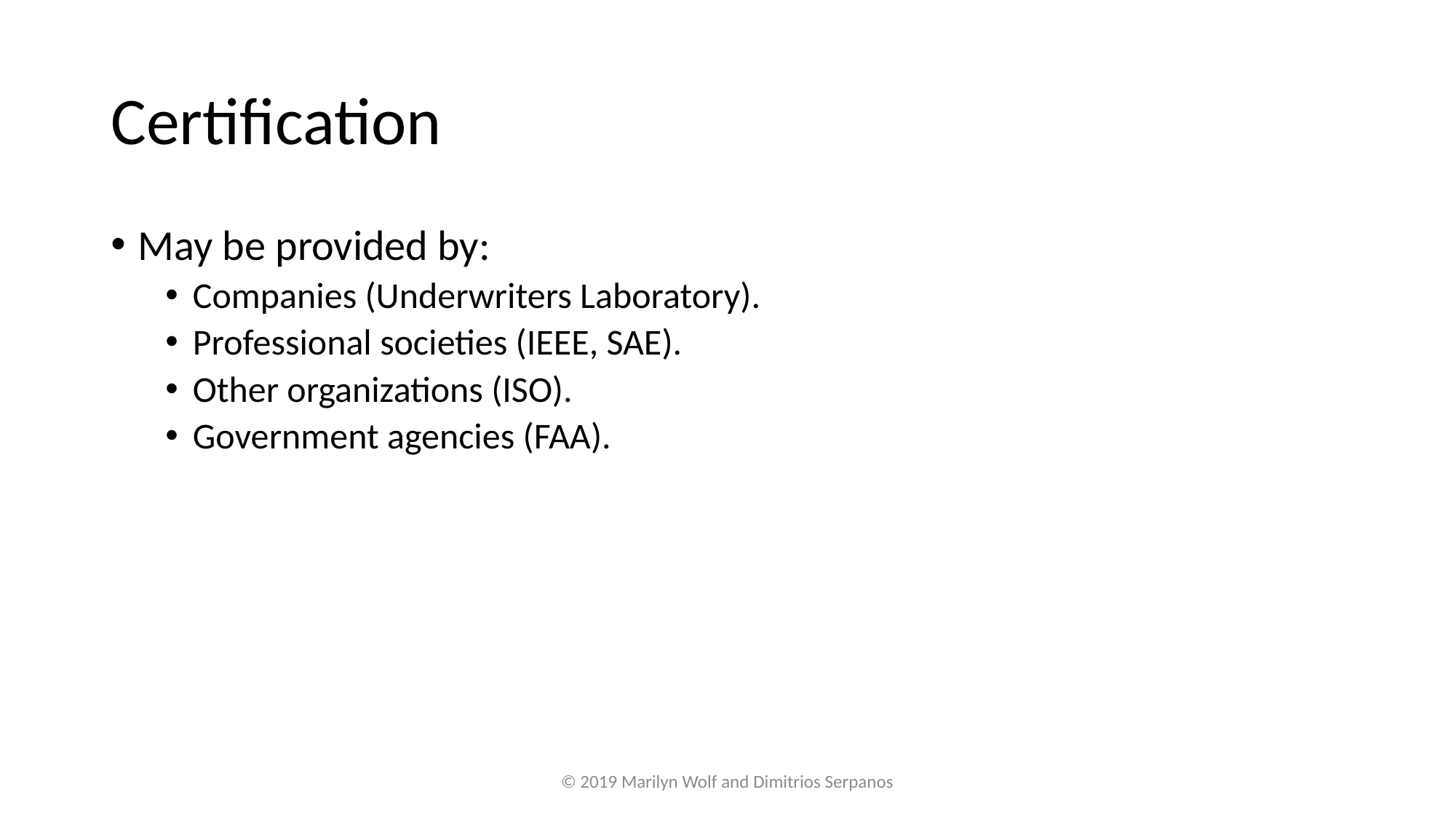

# Certification
May be provided by:
Companies (Underwriters Laboratory).
Professional societies (IEEE, SAE).
Other organizations (ISO).
Government agencies (FAA).
© 2019 Marilyn Wolf and Dimitrios Serpanos